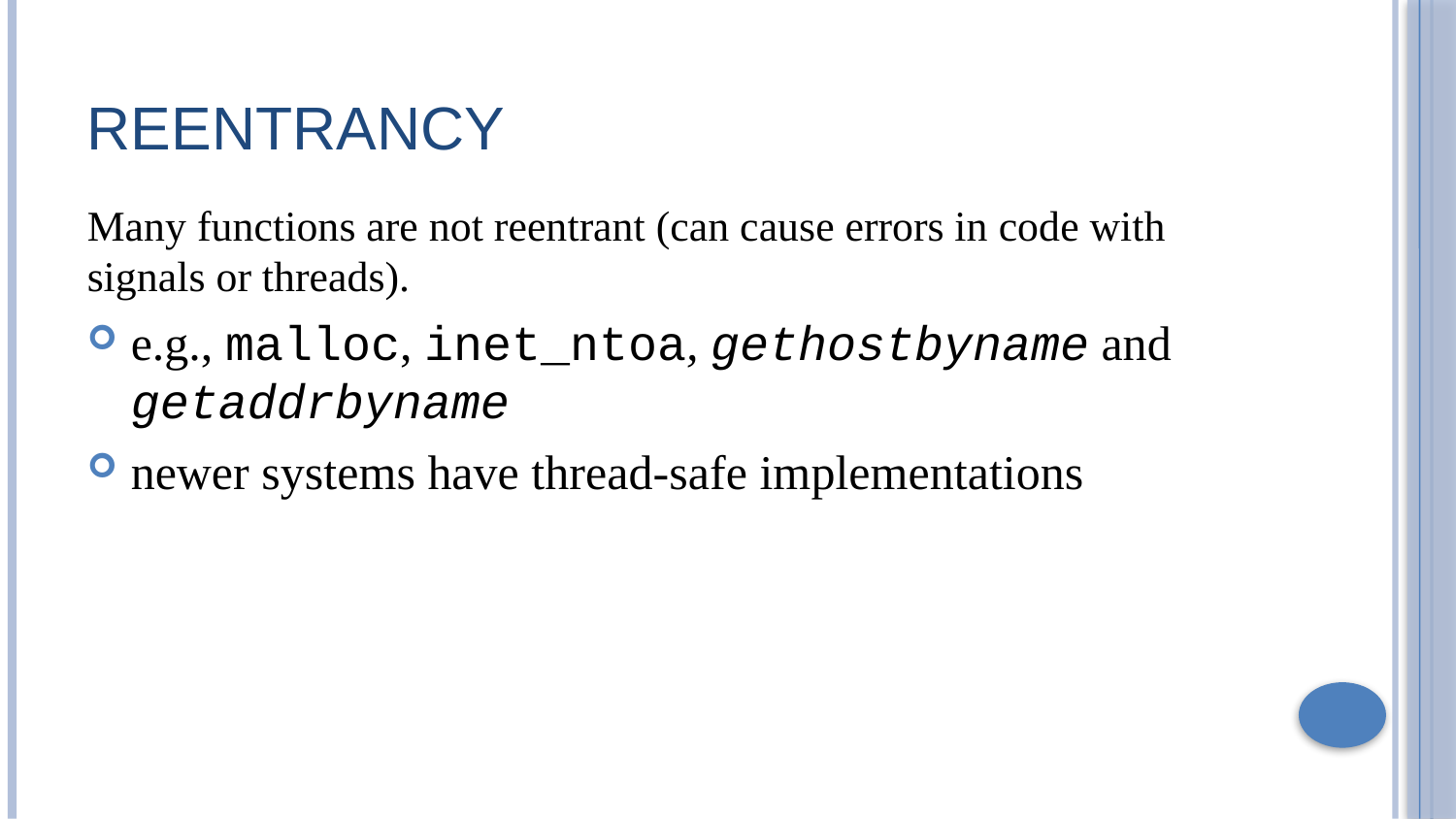

# Reentrancy
Many functions are not reentrant (can cause errors in code with signals or threads).
e.g., malloc, inet_ntoa, gethostbyname and getaddrbyname
newer systems have thread-safe implementations